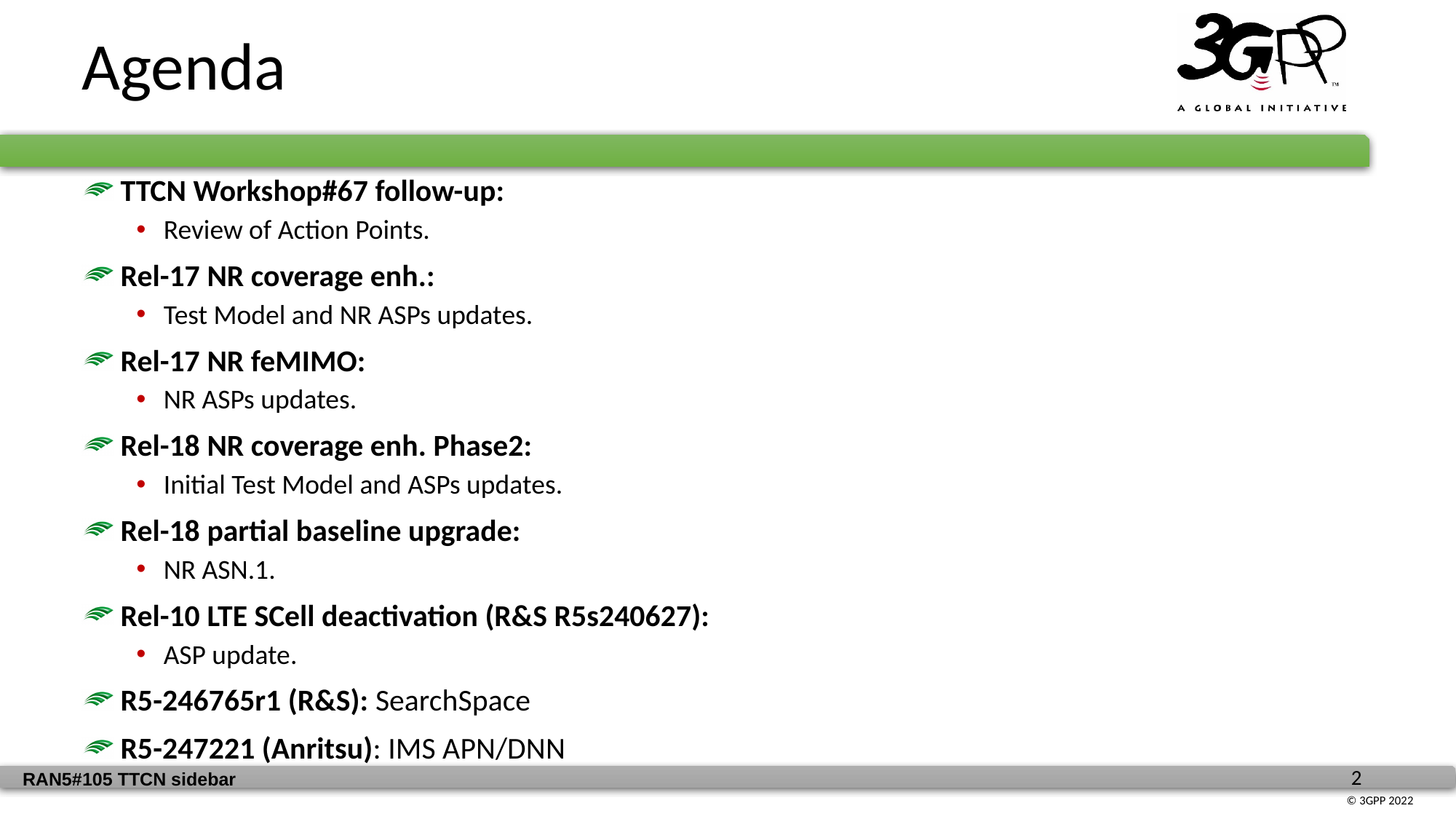

Agenda
 TTCN Workshop#67 follow-up:
Review of Action Points.
 Rel-17 NR coverage enh.:
Test Model and NR ASPs updates.
 Rel-17 NR feMIMO:
NR ASPs updates.
 Rel-18 NR coverage enh. Phase2:
Initial Test Model and ASPs updates.
 Rel-18 partial baseline upgrade:
NR ASN.1.
 Rel-10 LTE SCell deactivation (R&S R5s240627):
ASP update.
 R5-246765r1 (R&S): SearchSpace
 R5-247221 (Anritsu): IMS APN/DNN